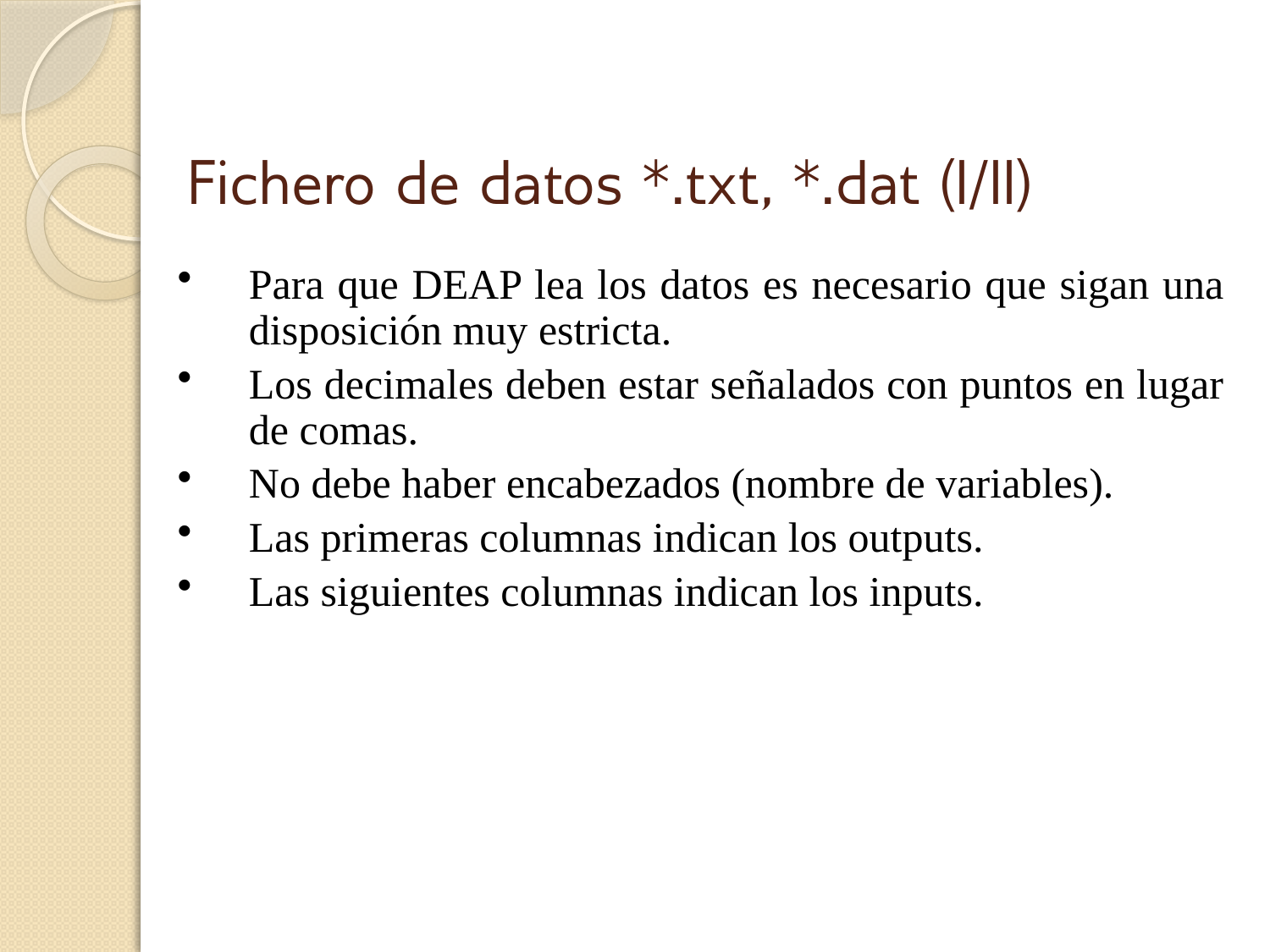

# Fichero de datos *.txt, *.dat (I/II)
Para que DEAP lea los datos es necesario que sigan una disposición muy estricta.
Los decimales deben estar señalados con puntos en lugar de comas.
No debe haber encabezados (nombre de variables).
Las primeras columnas indican los outputs.
Las siguientes columnas indican los inputs.